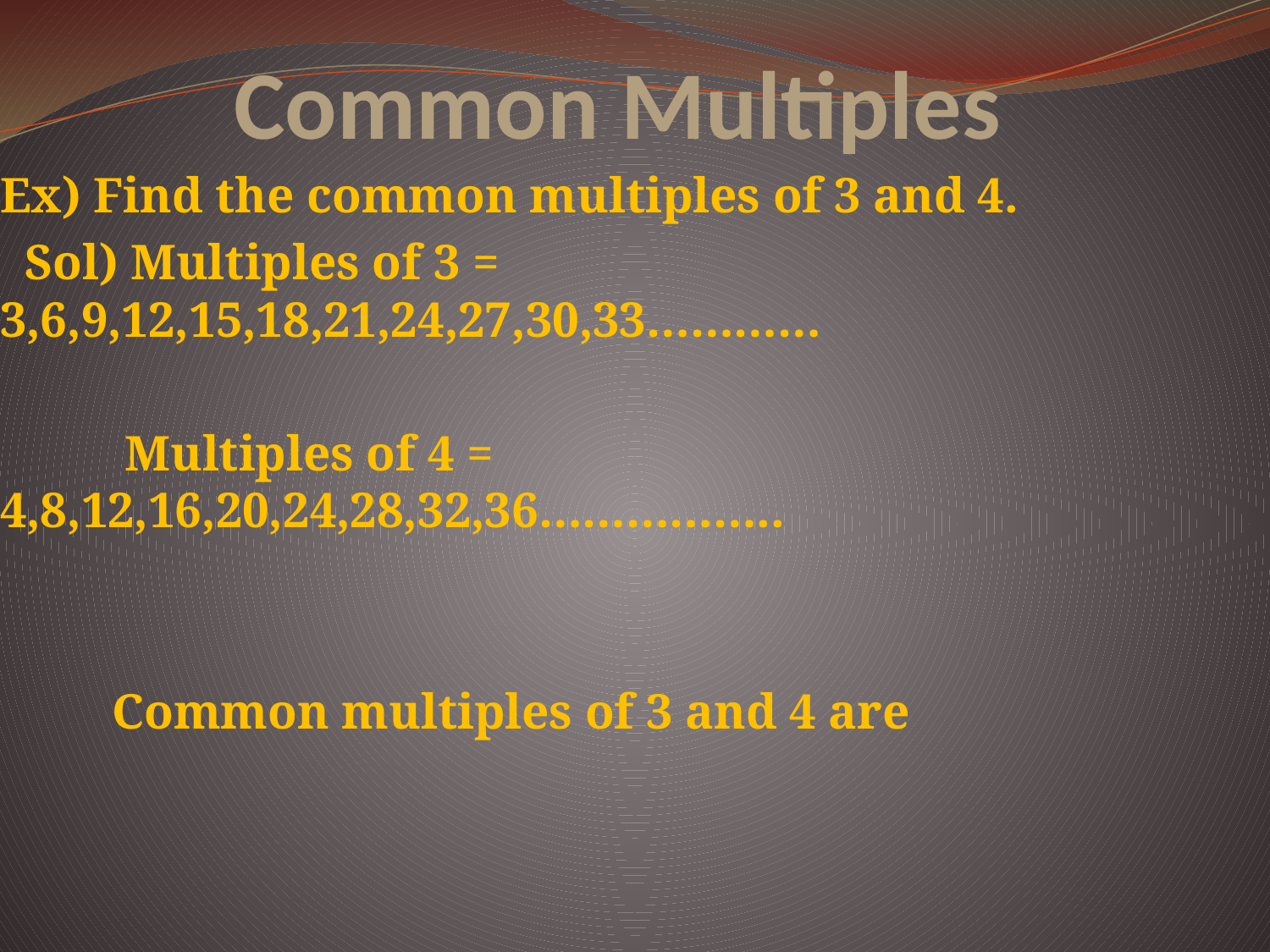

# Common Multiples
Ex) Find the common multiples of 3 and 4.
  Sol) Multiples of 3 = 3,6,9,12,15,18,21,24,27,30,33…………

          Multiples of 4 = 4,8,12,16,20,24,28,32,36……………..

         Common multiples of 3 and 4 are